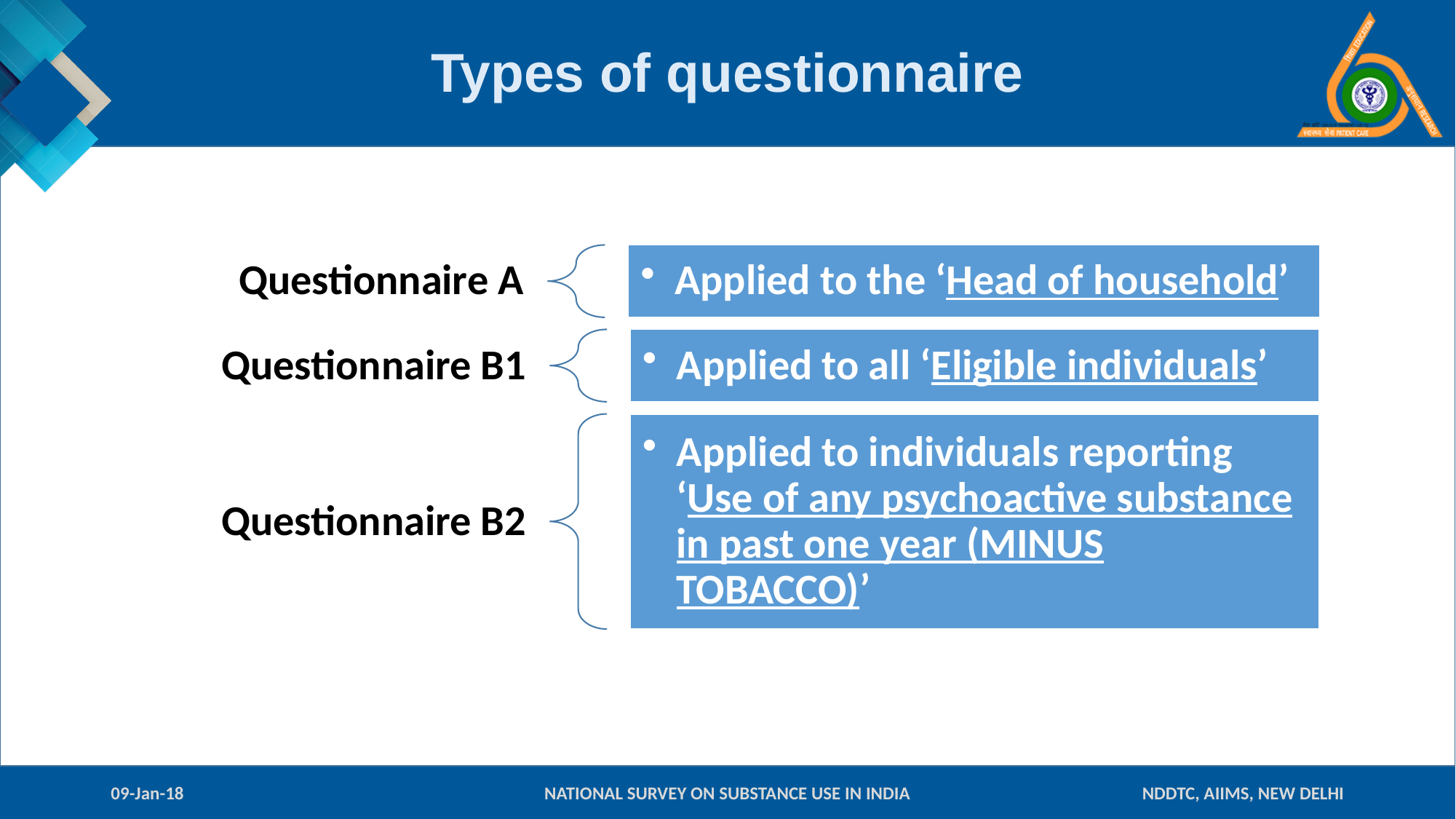

# Types of questionnaire
Questionnaire A
Applied to the ‘Head of household’
Questionnaire B1
Applied to all ‘Eligible individuals’
Questionnaire B2
Applied to individuals reporting ‘Use of any psychoactive substance in past one year (MINUS TOBACCO)’
09-Jan-18
NATIONAL SURVEY ON SUBSTANCE USE IN INDIA
NDDTC, AIIMS, NEW DELHI